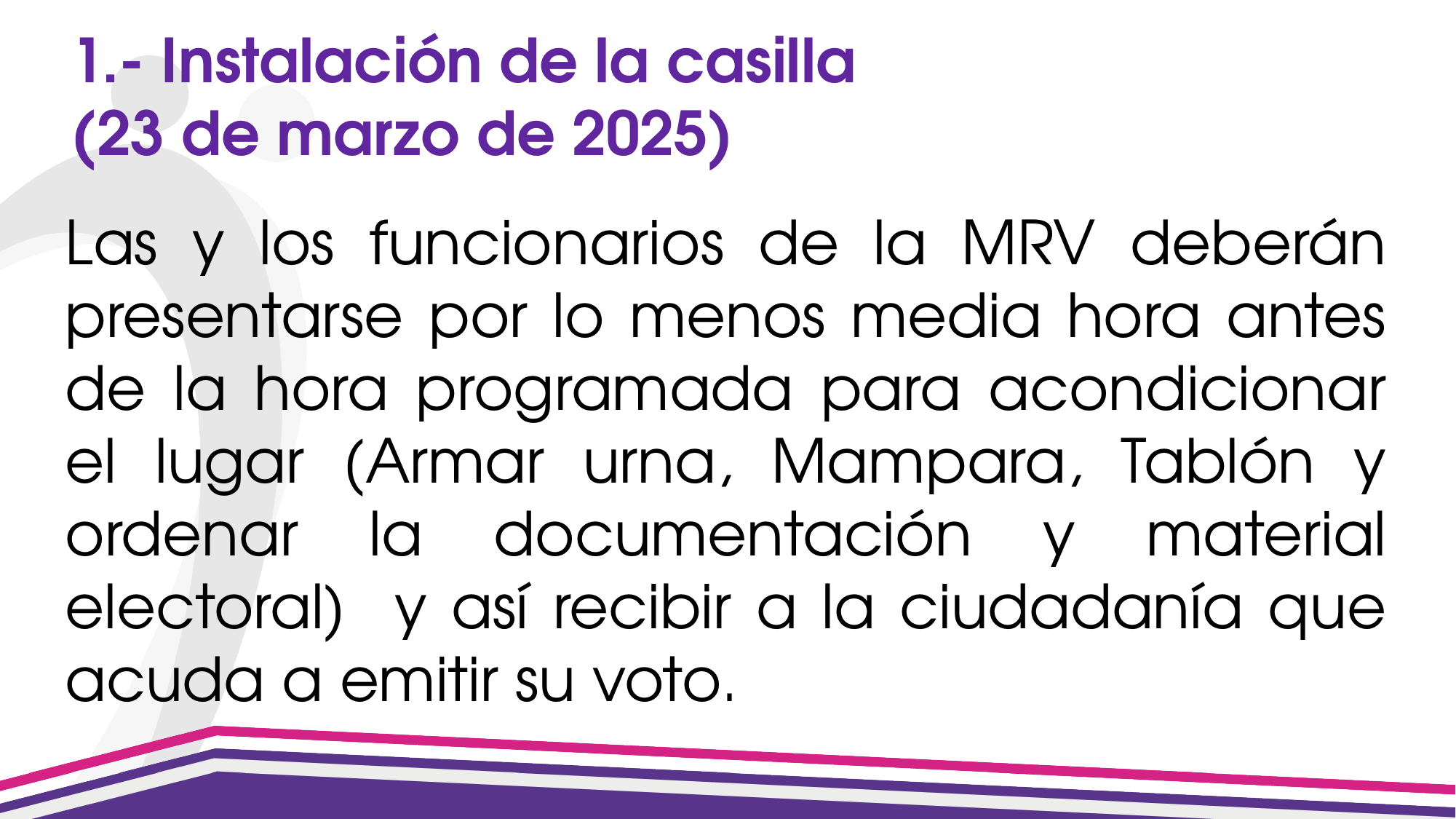

1.- Instalación de la casilla
(23 de marzo de 2025)
Las y los funcionarios de la MRV deberán presentarse por lo menos media hora antes de la hora programada para acondicionar el lugar (Armar urna, Mampara, Tablón y ordenar la documentación y material electoral)  y así recibir a la ciudadanía que acuda a emitir su voto.